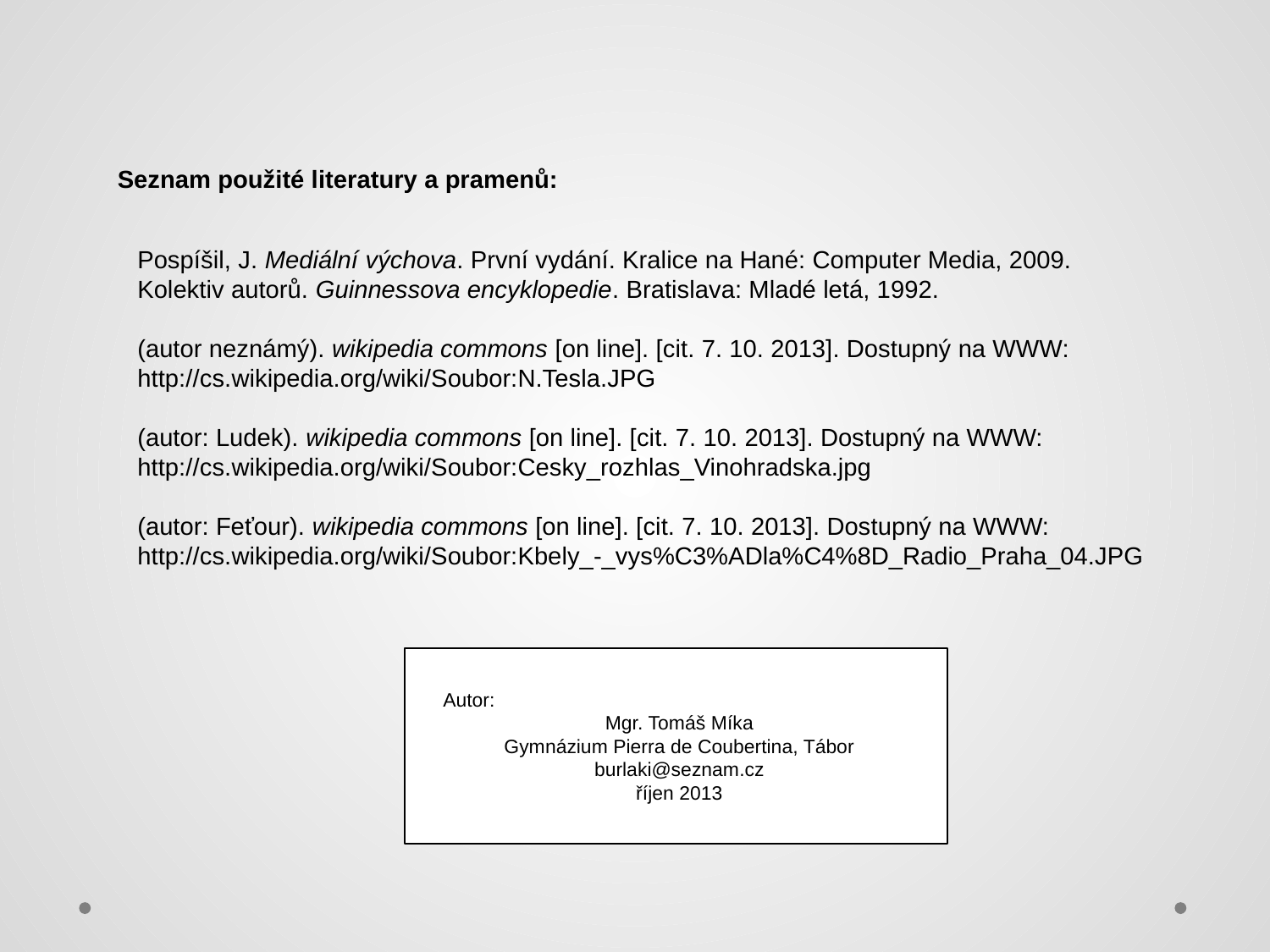

Seznam použité literatury a pramenů:
Pospíšil, J. Mediální výchova. První vydání. Kralice na Hané: Computer Media, 2009.
Kolektiv autorů. Guinnessova encyklopedie. Bratislava: Mladé letá, 1992.

(autor neznámý). wikipedia commons [on line]. [cit. 7. 10. 2013]. Dostupný na WWW: http://cs.wikipedia.org/wiki/Soubor:N.Tesla.JPG

(autor: Ludek). wikipedia commons [on line]. [cit. 7. 10. 2013]. Dostupný na WWW: http://cs.wikipedia.org/wiki/Soubor:Cesky_rozhlas_Vinohradska.jpg

(autor: Feťour). wikipedia commons [on line]. [cit. 7. 10. 2013]. Dostupný na WWW: http://cs.wikipedia.org/wiki/Soubor:Kbely_-_vys%C3%ADla%C4%8D_Radio_Praha_04.JPG

Autor:
Mgr. Tomáš Míka
Gymnázium Pierra de Coubertina, Tábor
burlaki@seznam.cz
říjen 2013